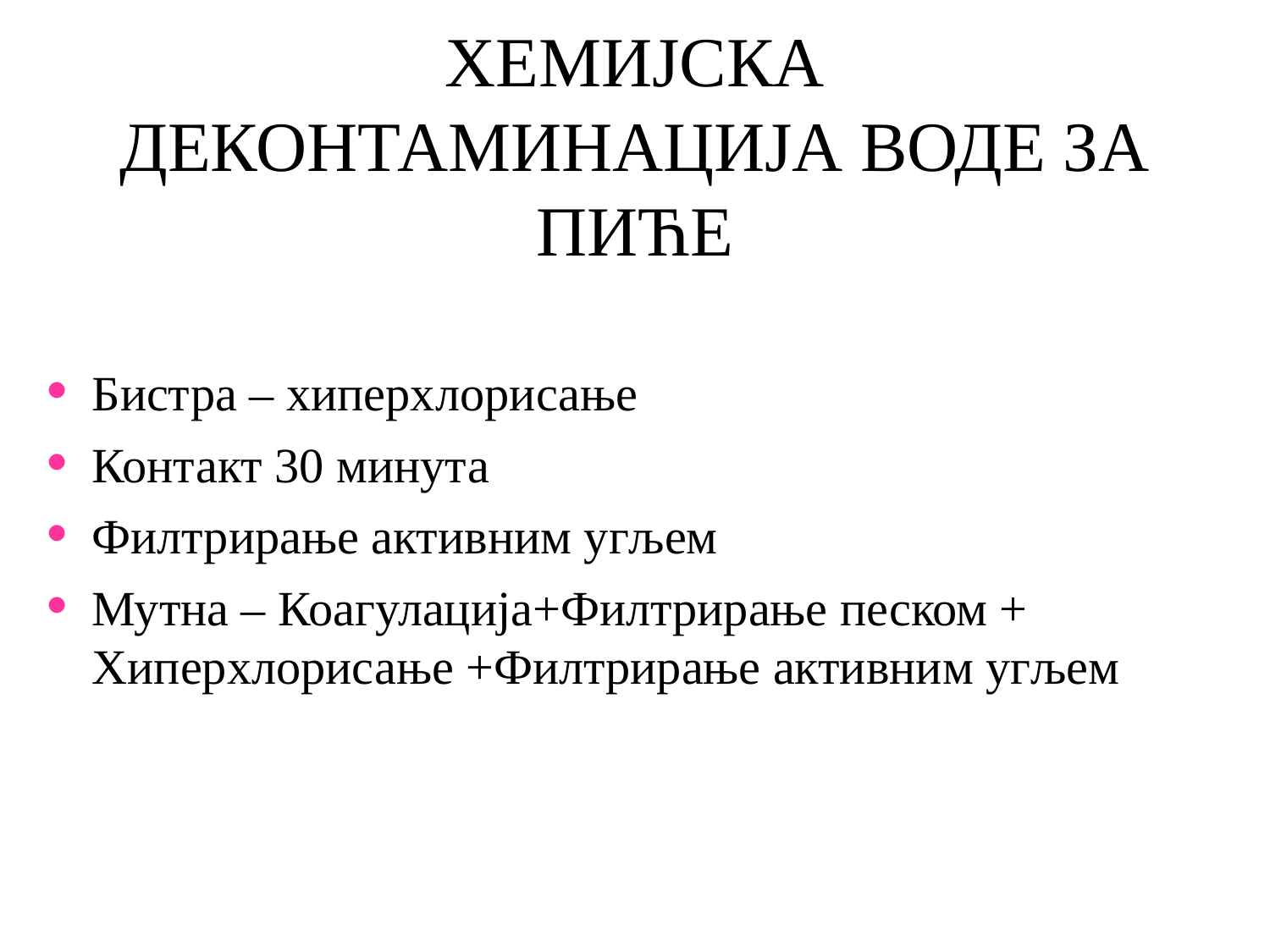

# ХЕМИЈСКА ДЕКОНТАМИНАЦИЈА ВОДЕ ЗА ПИЋЕ

Бистра – хиперхлорисање
Контакт 30 минута
Филтрирање активним угљем
Мутна – Коагулација+Филтрирање песком + Хиперхлорисање +Филтрирање активним угљем